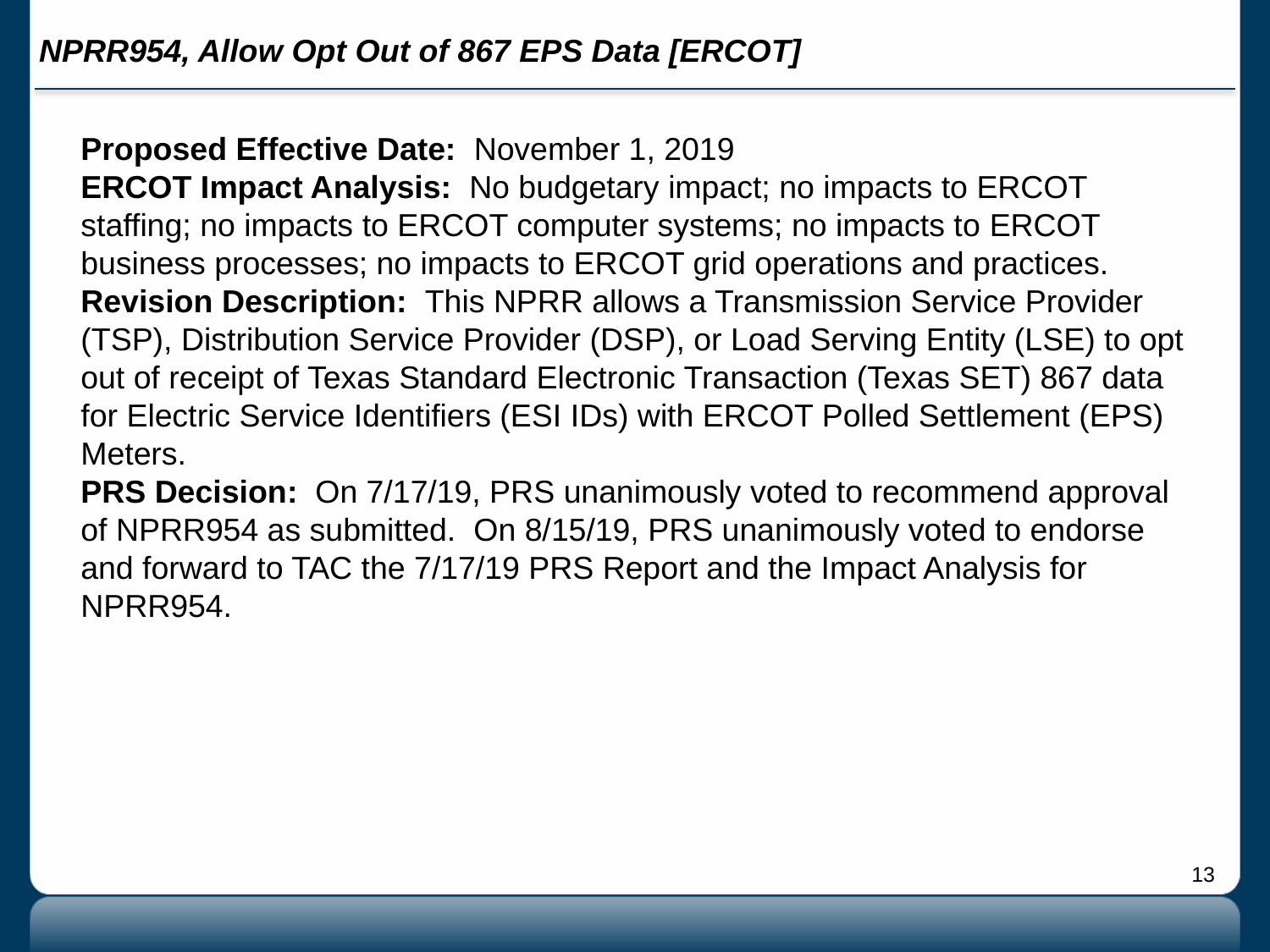

# NPRR954, Allow Opt Out of 867 EPS Data [ERCOT]
Proposed Effective Date:  November 1, 2019
ERCOT Impact Analysis:  No budgetary impact; no impacts to ERCOT staffing; no impacts to ERCOT computer systems; no impacts to ERCOT business processes; no impacts to ERCOT grid operations and practices.
Revision Description:  This NPRR allows a Transmission Service Provider (TSP), Distribution Service Provider (DSP), or Load Serving Entity (LSE) to opt out of receipt of Texas Standard Electronic Transaction (Texas SET) 867 data for Electric Service Identifiers (ESI IDs) with ERCOT Polled Settlement (EPS) Meters.
PRS Decision:  On 7/17/19, PRS unanimously voted to recommend approval of NPRR954 as submitted.  On 8/15/19, PRS unanimously voted to endorse and forward to TAC the 7/17/19 PRS Report and the Impact Analysis for NPRR954.